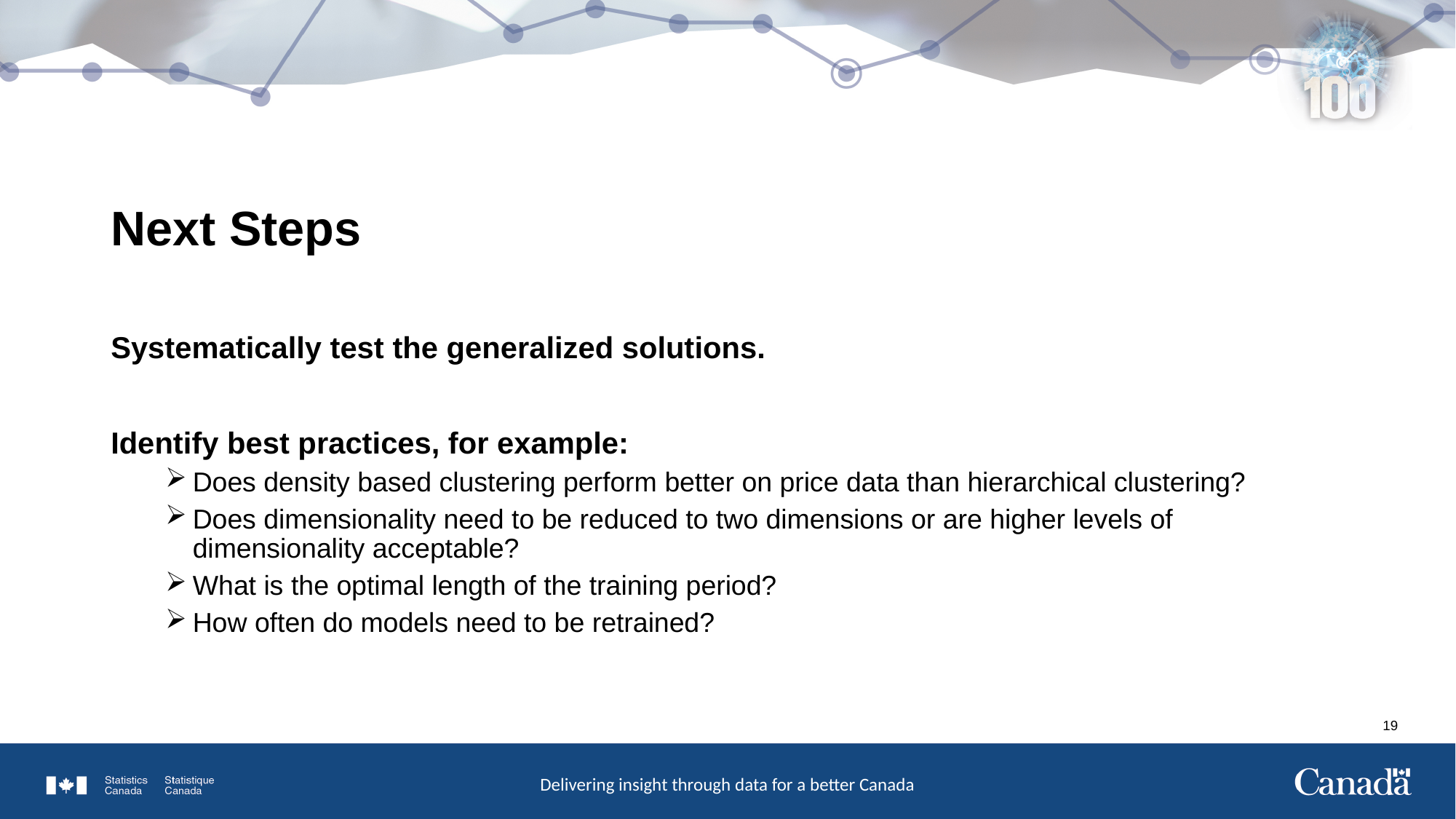

# Next Steps

Systematically test the generalized solutions.

Identify best practices, for example:
Does density based clustering perform better on price data than hierarchical clustering?
Does dimensionality need to be reduced to two dimensions or are higher levels of dimensionality acceptable?
What is the optimal length of the training period?
How often do models need to be retrained?

19